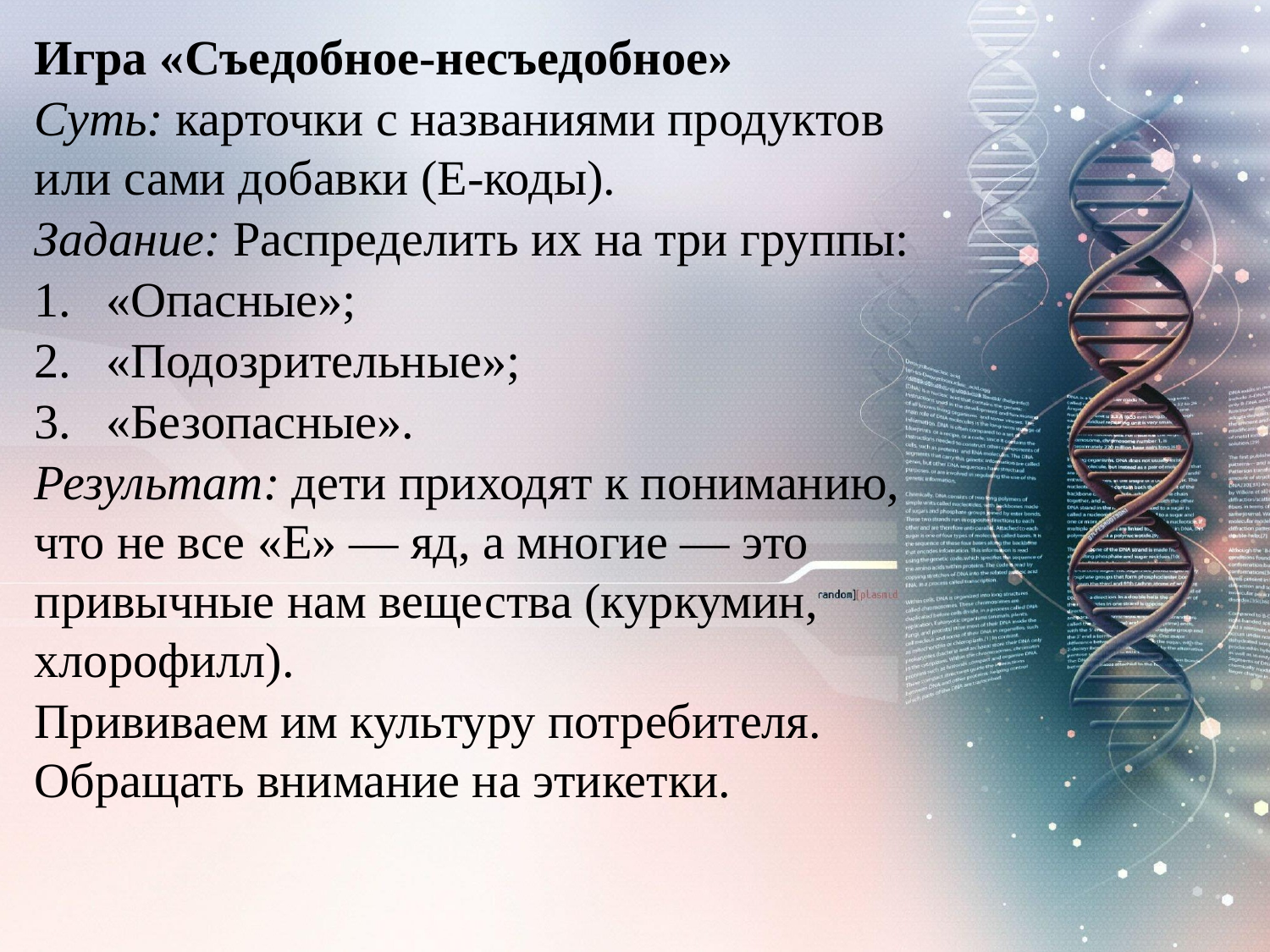

Игра «Съедобное-несъедобное»
Суть: карточки с названиями продуктов или сами добавки (E-коды).
Задание: Распределить их на три группы:
«Опасные»;
«Подозрительные»;
«Безопасные».
Результат: дети приходят к пониманию, что не все «Е» — яд, а многие — это привычные нам вещества (куркумин, хлорофилл).
Прививаем им культуру потребителя. Обращать внимание на этикетки.